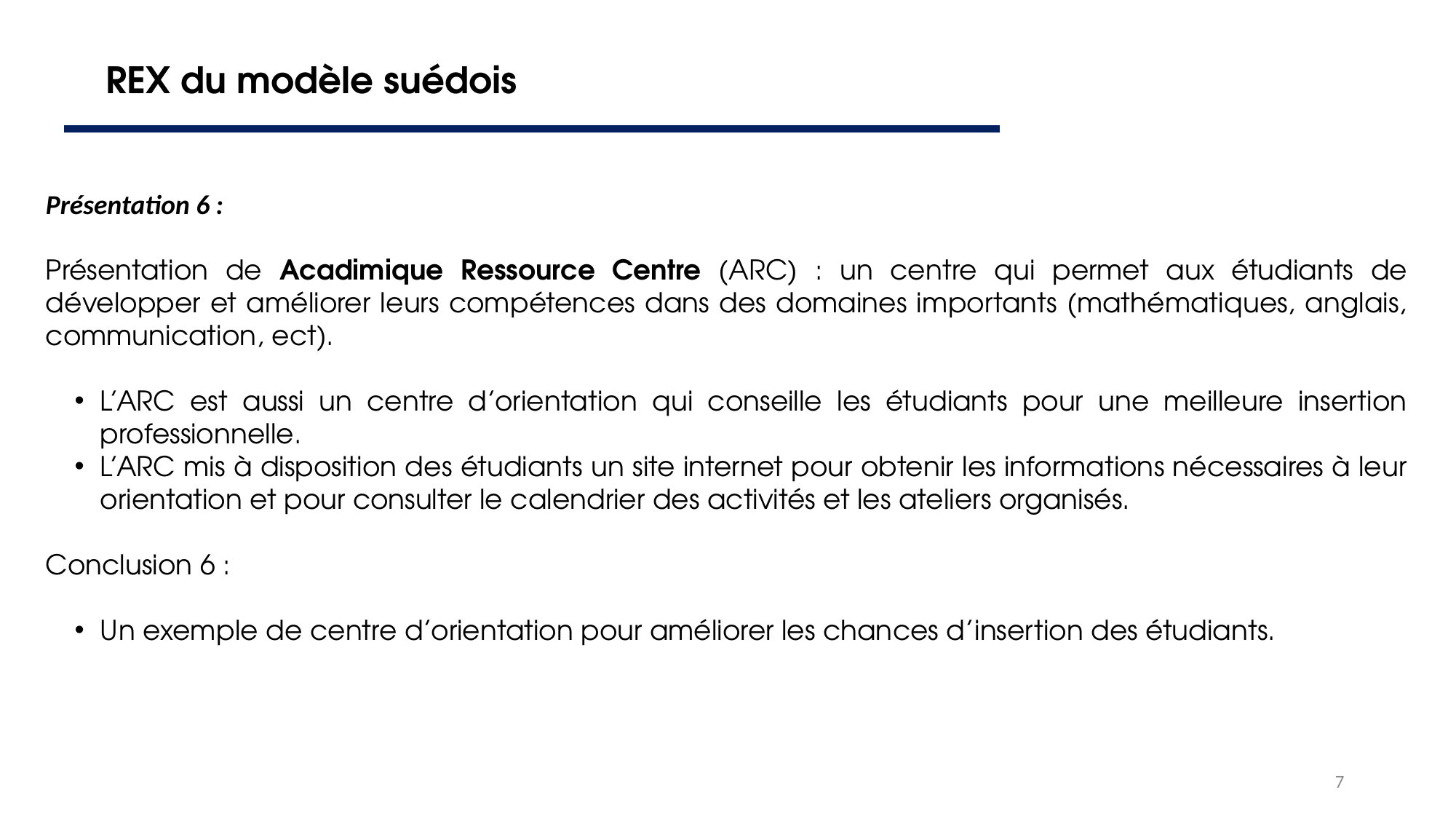

REX du modèle suédois

Présentation 6 :

Présentation de Acadimique Ressource Centre (ARC) : un centre qui permet aux étudiants de développer et améliorer leurs compétences dans des domaines importants (mathématiques, anglais, communication, ect).

L’ARC est aussi un centre d’orientation qui conseille les étudiants pour une meilleure insertion professionnelle.
L’ARC mis à disposition des étudiants un site internet pour obtenir les informations nécessaires à leur orientation et pour consulter le calendrier des activités et les ateliers organisés.

Conclusion 6 :

Un exemple de centre d’orientation pour améliorer les chances d’insertion des étudiants.

7